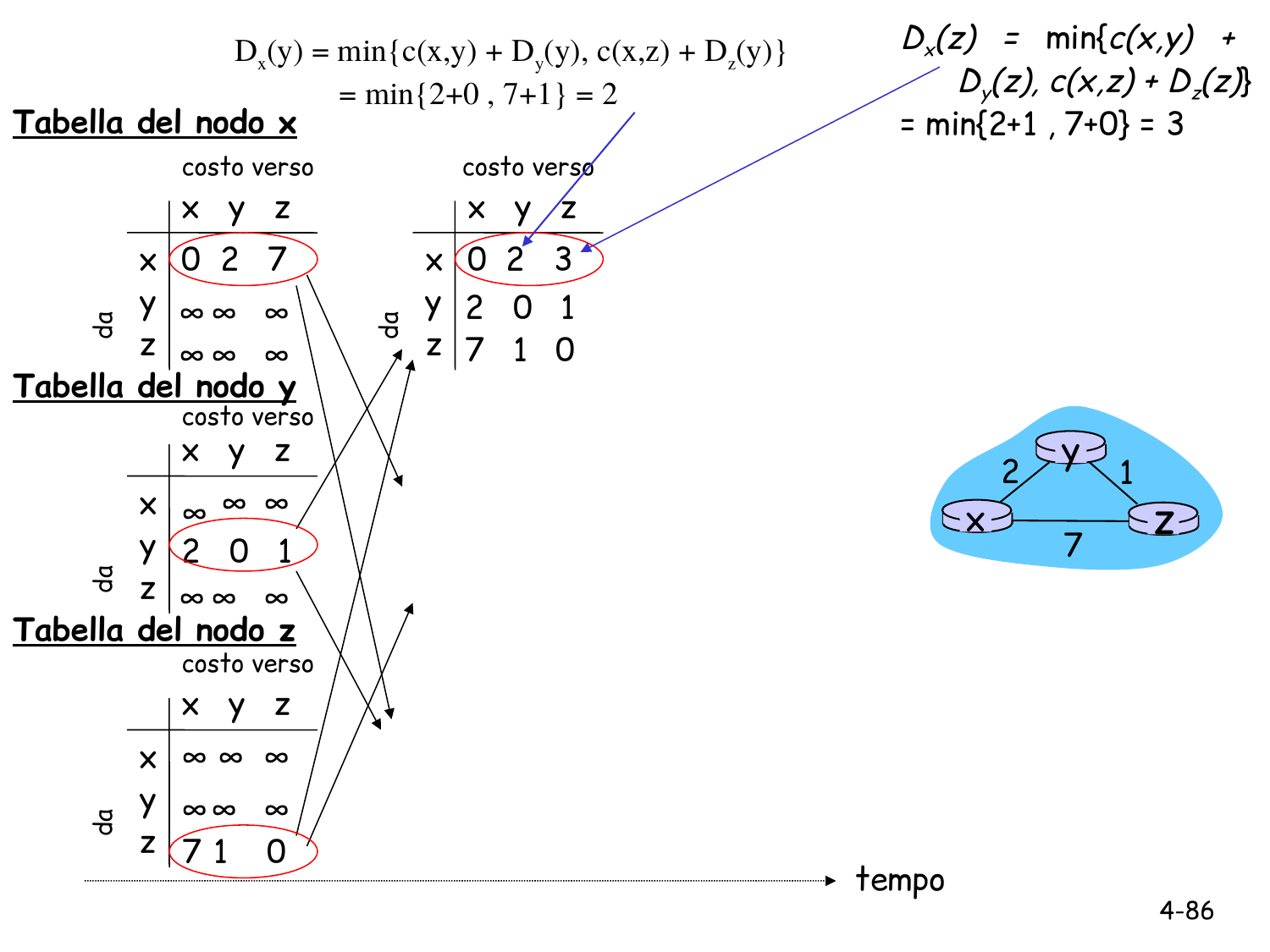

Dx(z) = min{c(x,y) +
      Dy(z), c(x,z) + Dz(z)}
= min{2+1 , 7+0} = 3
Dx(y) = min{c(x,y) + Dy(y), c(x,z) + Dz(y)}
             = min{2+0 , 7+1} = 2

Tabella del nodo x

costo verso
costo verso
x   y   z
x   y   z

x
0  2   7

x
0  2   3

y

y
2   0   1
∞
∞
∞

da
da
z
z
7   1   0
∞
∞
∞

Tabella del nodo y

costo verso

y

2
1

z

x

7

x   y   z

x
∞
∞
∞
2   0   1
y

da
z
∞
∞
∞

Tabella del nodo z

costo verso
x   y   z

x
∞ ∞  ∞
y
∞
∞
∞
da
z
7

1
0
tempo

4-86